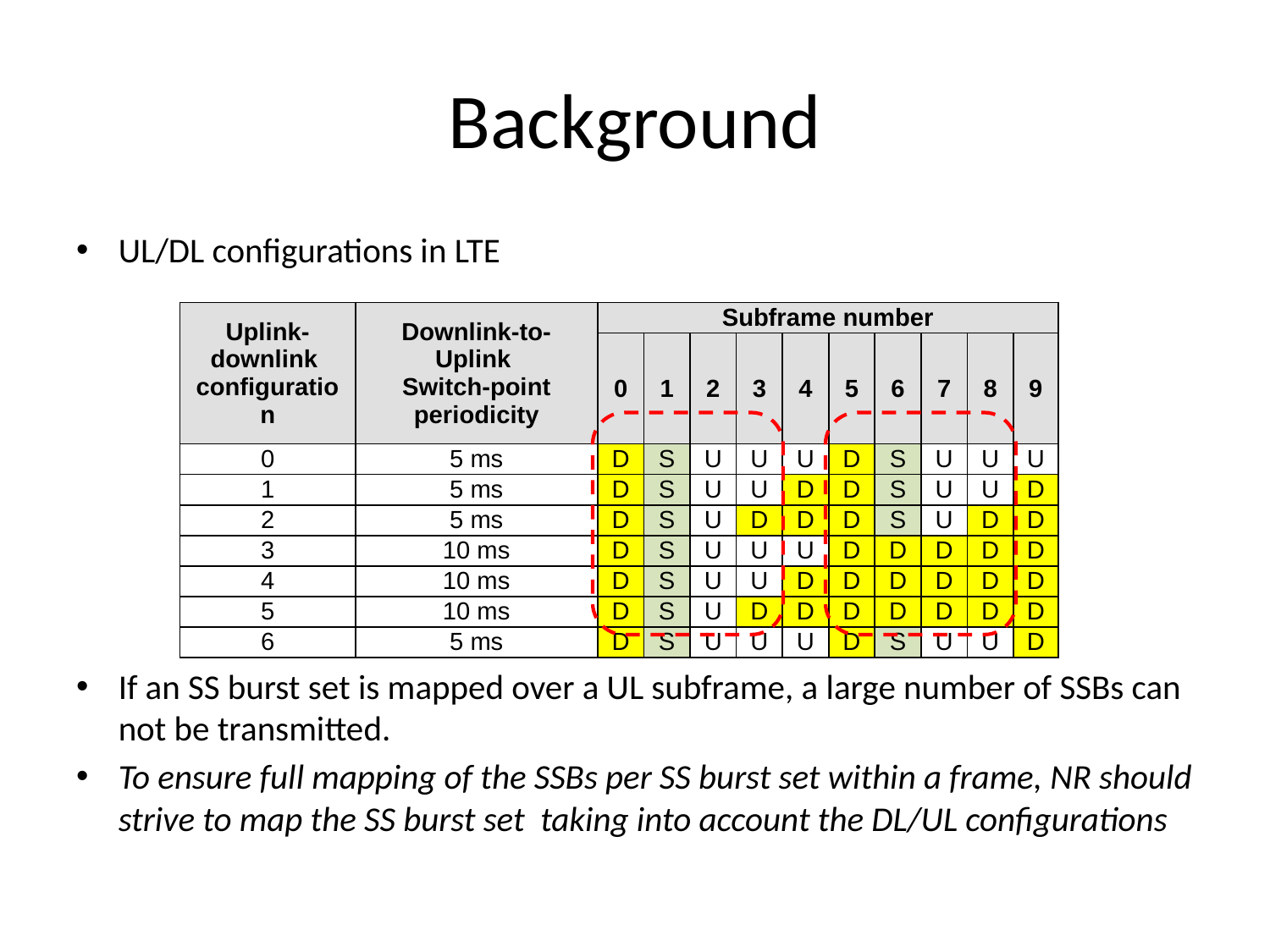

# Background
UL/DL configurations in LTE

If an SS burst set is mapped over a UL subframe, a large number of SSBs can not be transmitted.
To ensure full mapping of the SSBs per SS burst set within a frame, NR should strive to map the SS burst set  taking into account the DL/UL configurations

| Uplink-downlink configuration | Downlink-to-Uplink Switch-point periodicity | Subframe number |  |  |  |  |  |  |  |  |  |
| --- | --- | --- | --- | --- | --- | --- | --- | --- | --- | --- | --- |
|  |  | 0 | 1 | 2 | 3 | 4 | 5 | 6 | 7 | 8 | 9 |
| 0 | 5 ms | D | S | U | U | U | D | S | U | U | U |
| 1 | 5 ms | D | S | U | U | D | D | S | U | U | D |
| 2 | 5 ms | D | S | U | D | D | D | S | U | D | D |
| 3 | 10 ms | D | S | U | U | U | D | D | D | D | D |
| 4 | 10 ms | D | S | U | U | D | D | D | D | D | D |
| 5 | 10 ms | D | S | U | D | D | D | D | D | D | D |
| 6 | 5 ms | D | S | U | U | U | D | S | U | U | D |